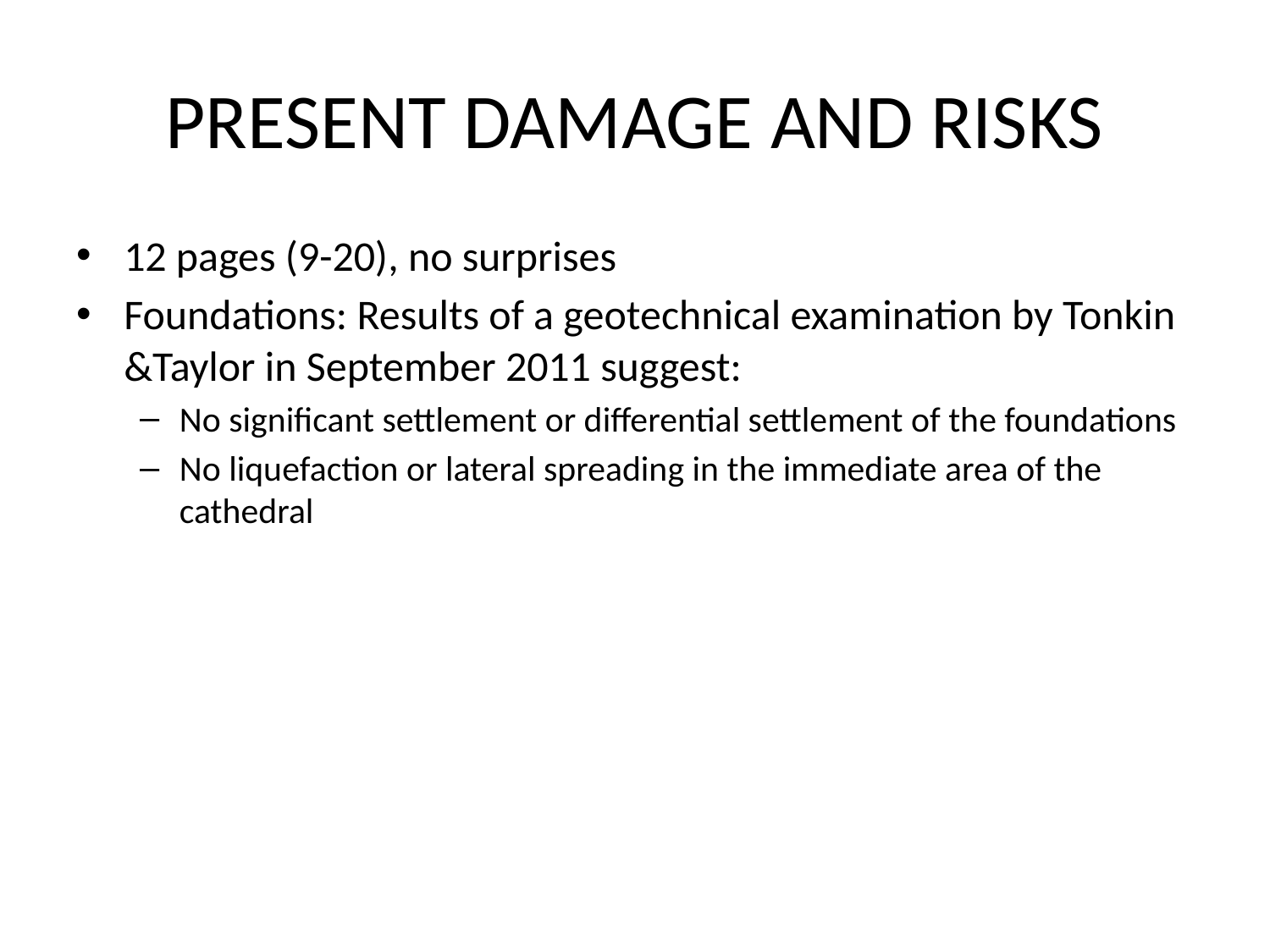

# PRESENT DAMAGE AND RISKS
12 pages (9-20), no surprises
Foundations: Results of a geotechnical examination by Tonkin &Taylor in September 2011 suggest:
No significant settlement or differential settlement of the foundations
No liquefaction or lateral spreading in the immediate area of the cathedral